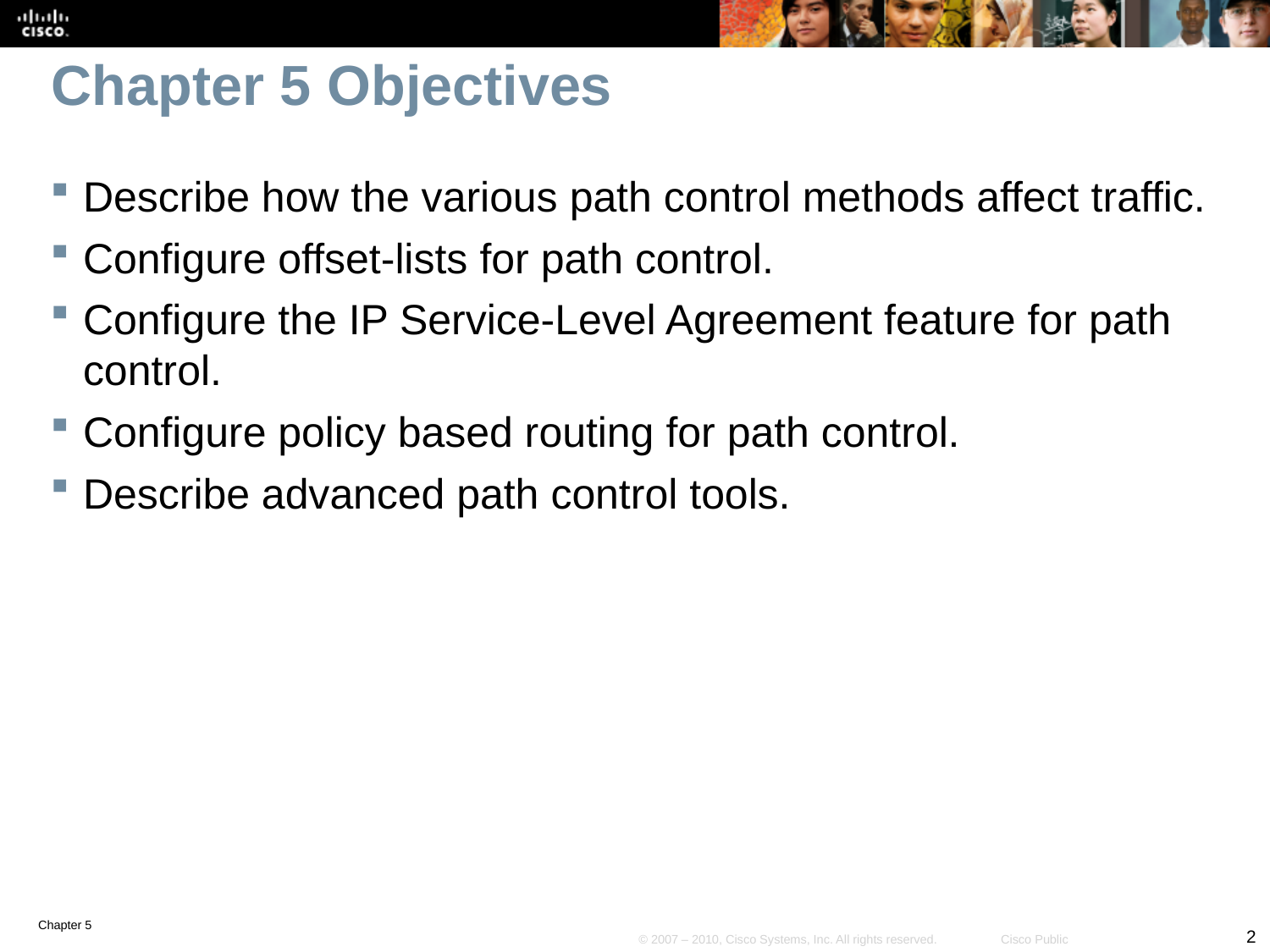

# Chapter 5 Objectives
Describe how the various path control methods affect traffic.
Configure offset-lists for path control.
Configure the IP Service-Level Agreement feature for path control.
Configure policy based routing for path control.
Describe advanced path control tools.